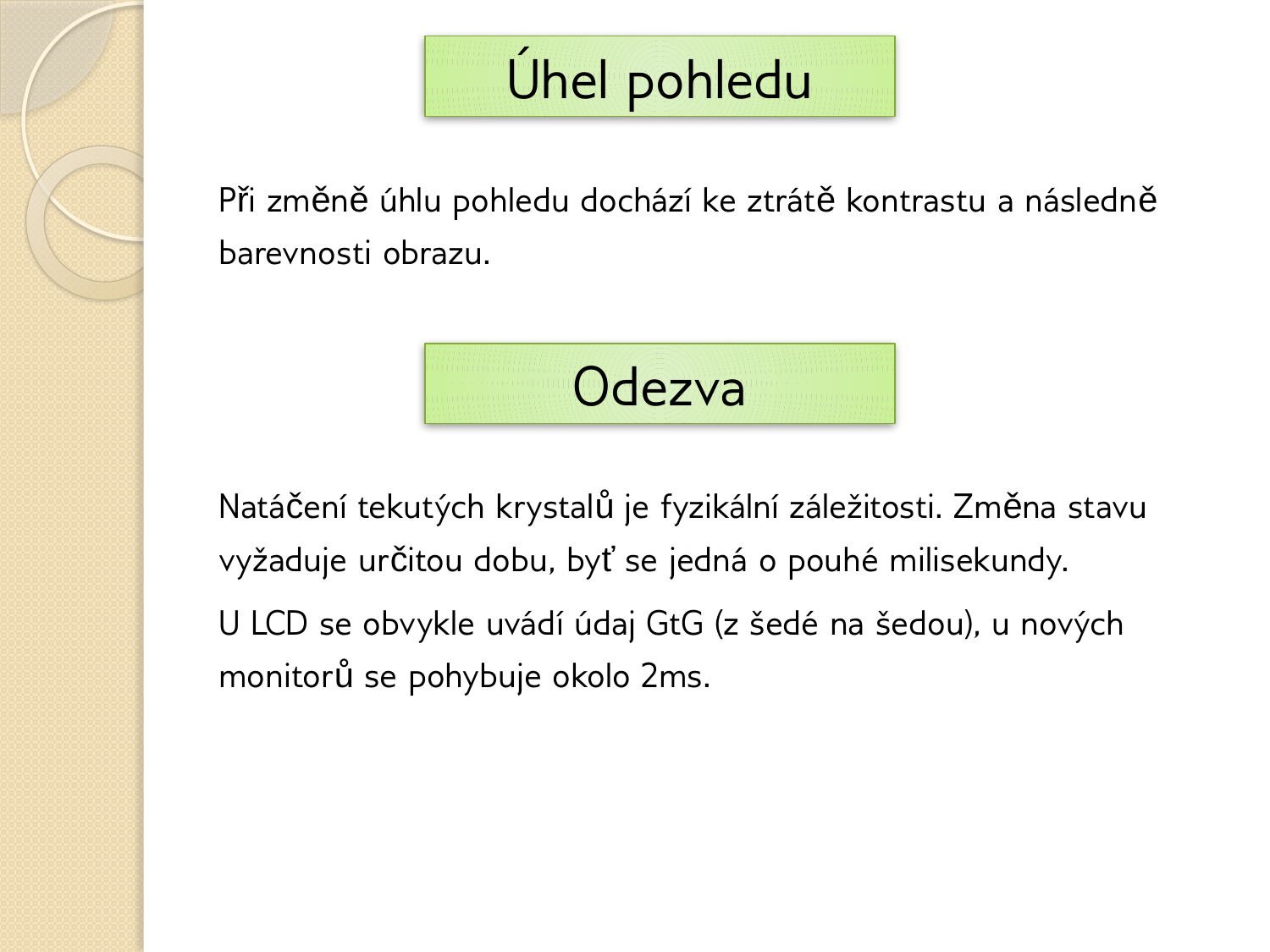

Úhel pohledu

Při změně úhlu pohledu dochází ke ztrátě kontrastu a následně barevnosti obrazu.

Natáčení tekutých krystalů je fyzikální záležitosti. Změna stavu vyžaduje určitou dobu, byť se jedná o pouhé milisekundy.
U LCD se obvykle uvádí údaj GtG (z šedé na šedou), u nových monitorů se pohybuje okolo 2ms.
Odezva